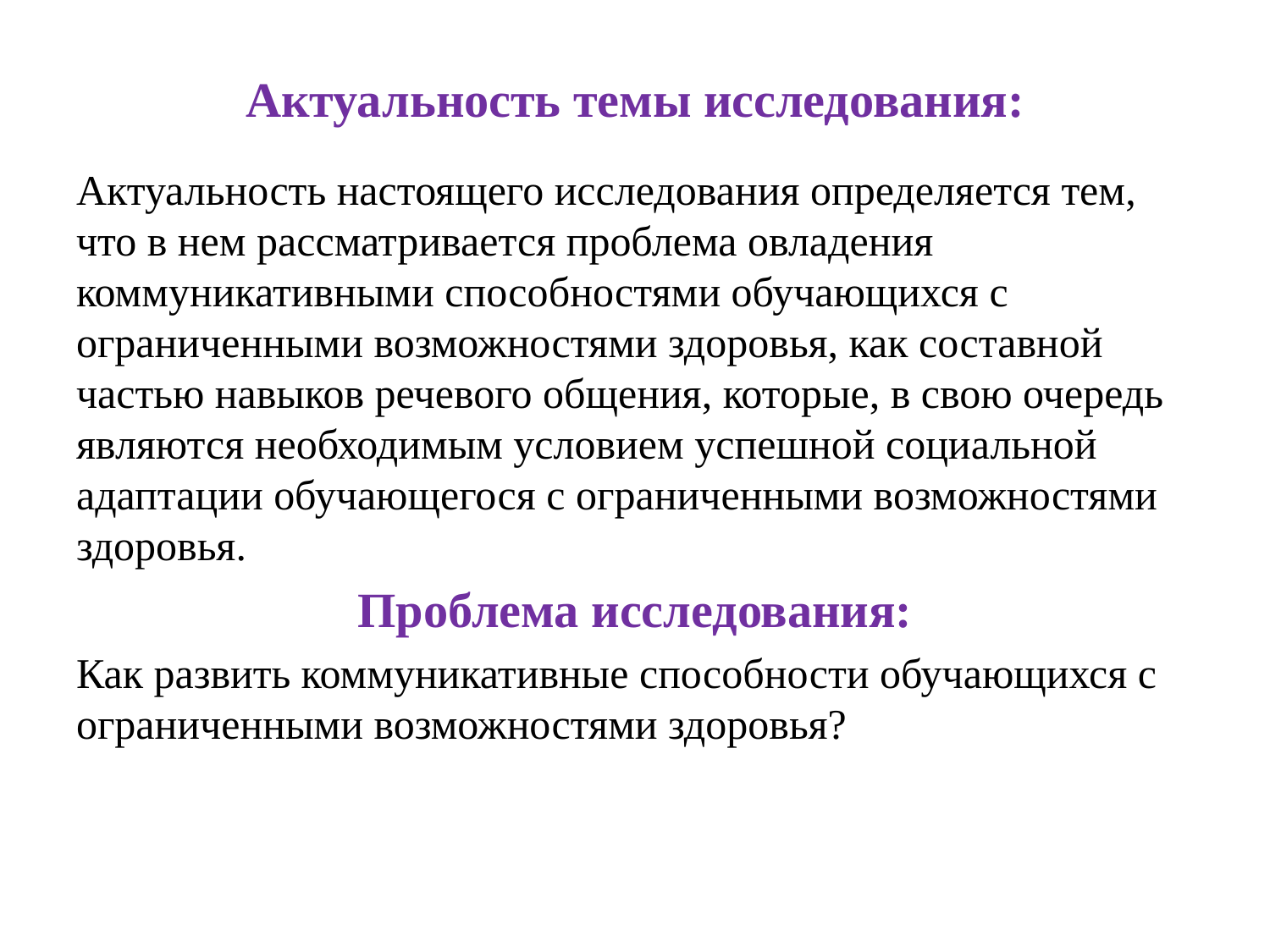

# Актуальность темы исследования:
Актуальность настоящего исследования определяется тем, что в нем рассматривается проблема овладения коммуникативными способностями обучающихся с ограниченными возможностями здоровья, как составной частью навыков речевого общения, которые, в свою очередь являются необходимым условием успешной социальной адаптации обучающегося с ограниченными возможностями здоровья.
Проблема исследования:
Как развить коммуникативные способности обучающихся с ограниченными возможностями здоровья?